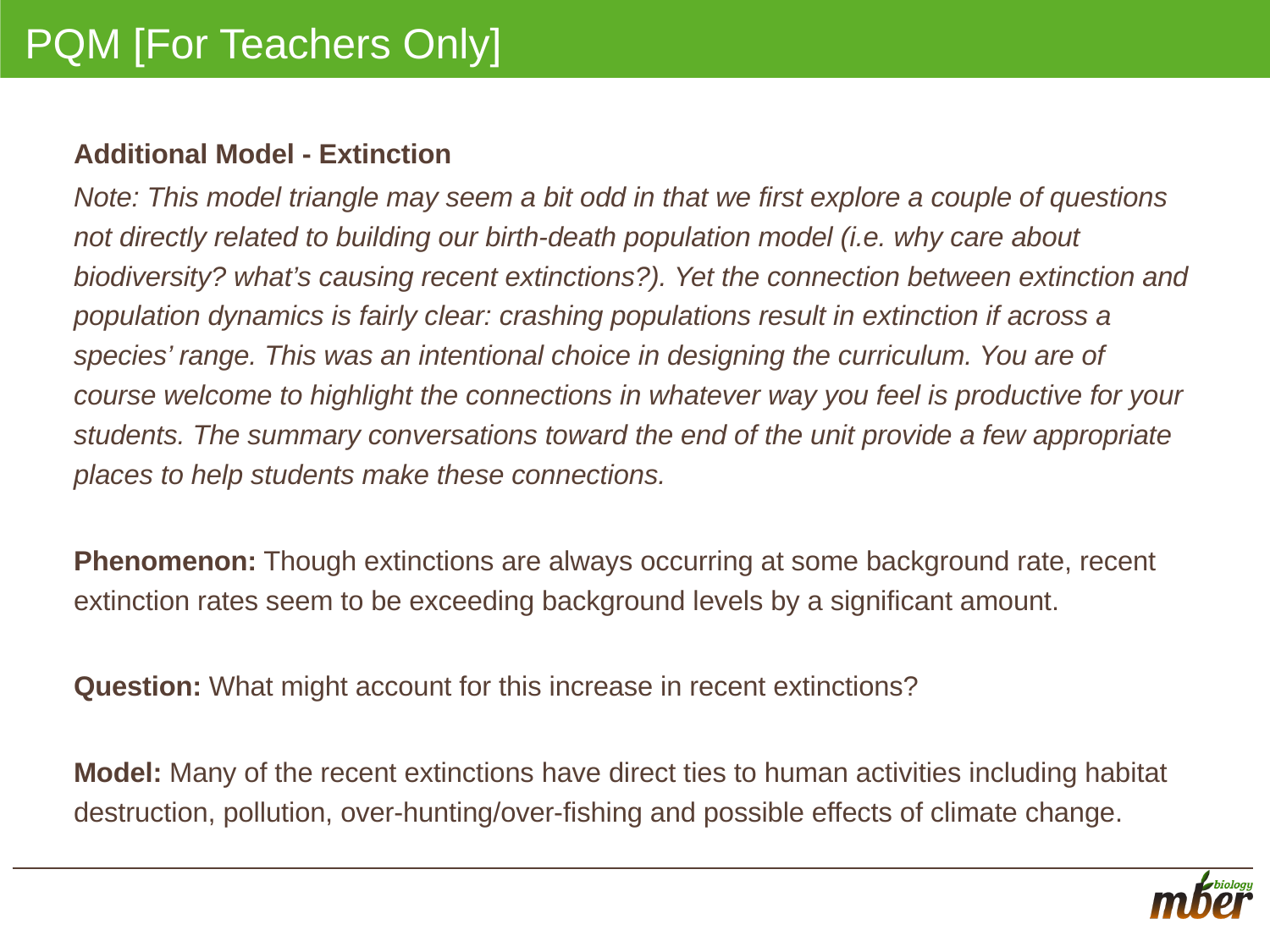

# PQM [For Teachers Only]
Additional Model - Extinction
Note: This model triangle may seem a bit odd in that we first explore a couple of questions not directly related to building our birth-death population model (i.e. why care about biodiversity? what’s causing recent extinctions?). Yet the connection between extinction and population dynamics is fairly clear: crashing populations result in extinction if across a species’ range. This was an intentional choice in designing the curriculum. You are of course welcome to highlight the connections in whatever way you feel is productive for your students. The summary conversations toward the end of the unit provide a few appropriate places to help students make these connections.

Phenomenon: Though extinctions are always occurring at some background rate, recent extinction rates seem to be exceeding background levels by a significant amount.

Question: What might account for this increase in recent extinctions?

Model: Many of the recent extinctions have direct ties to human activities including habitat destruction, pollution, over-hunting/over-fishing and possible effects of climate change.